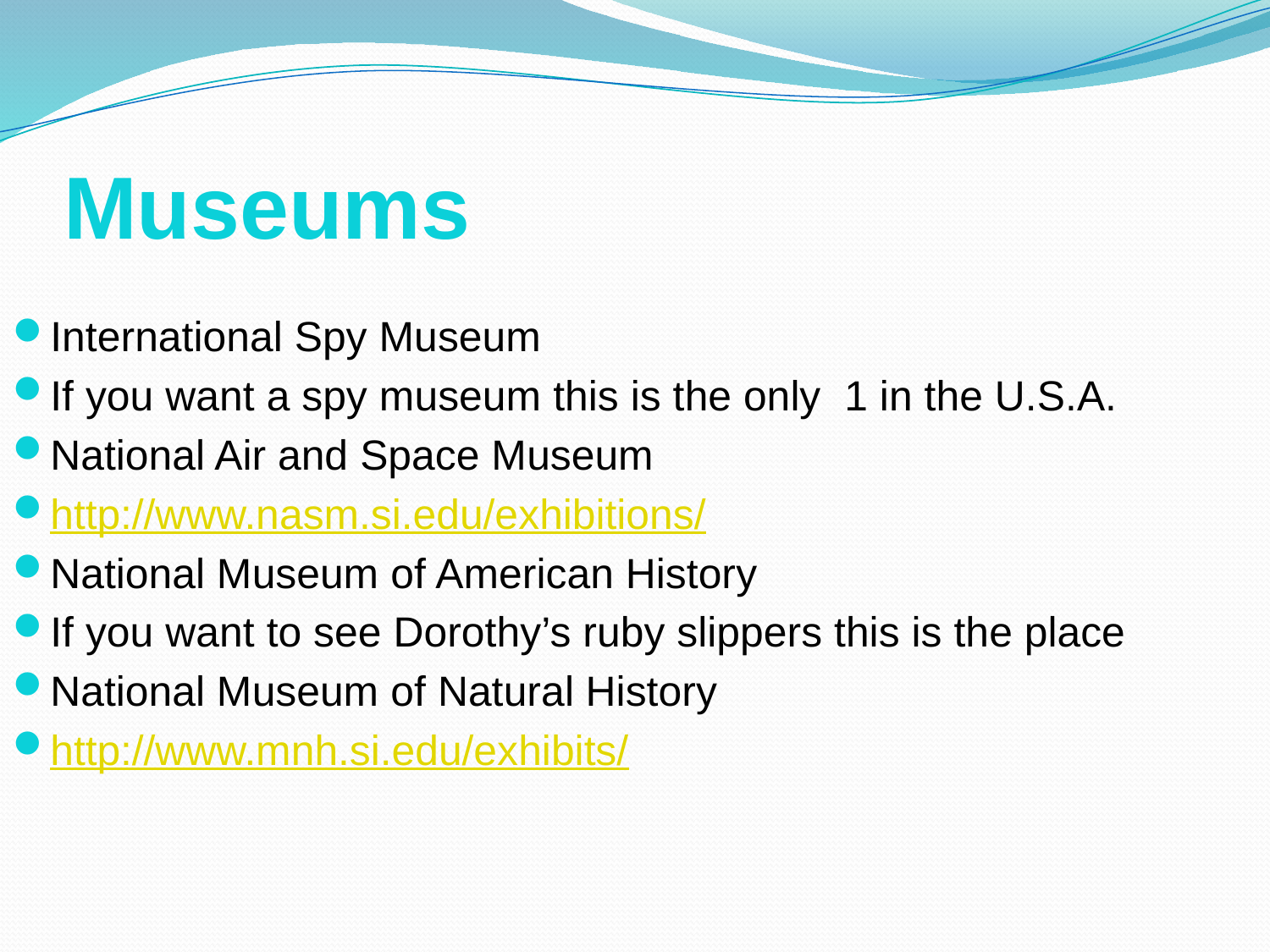

# Museums
International Spy Museum
If you want a spy museum this is the only  1 in the U.S.A.
National Air and Space Museum
http://www.nasm.si.edu/exhibitions/
National Museum of American History
If you want to see Dorothy’s ruby slippers this is the place
National Museum of Natural History
http://www.mnh.si.edu/exhibits/